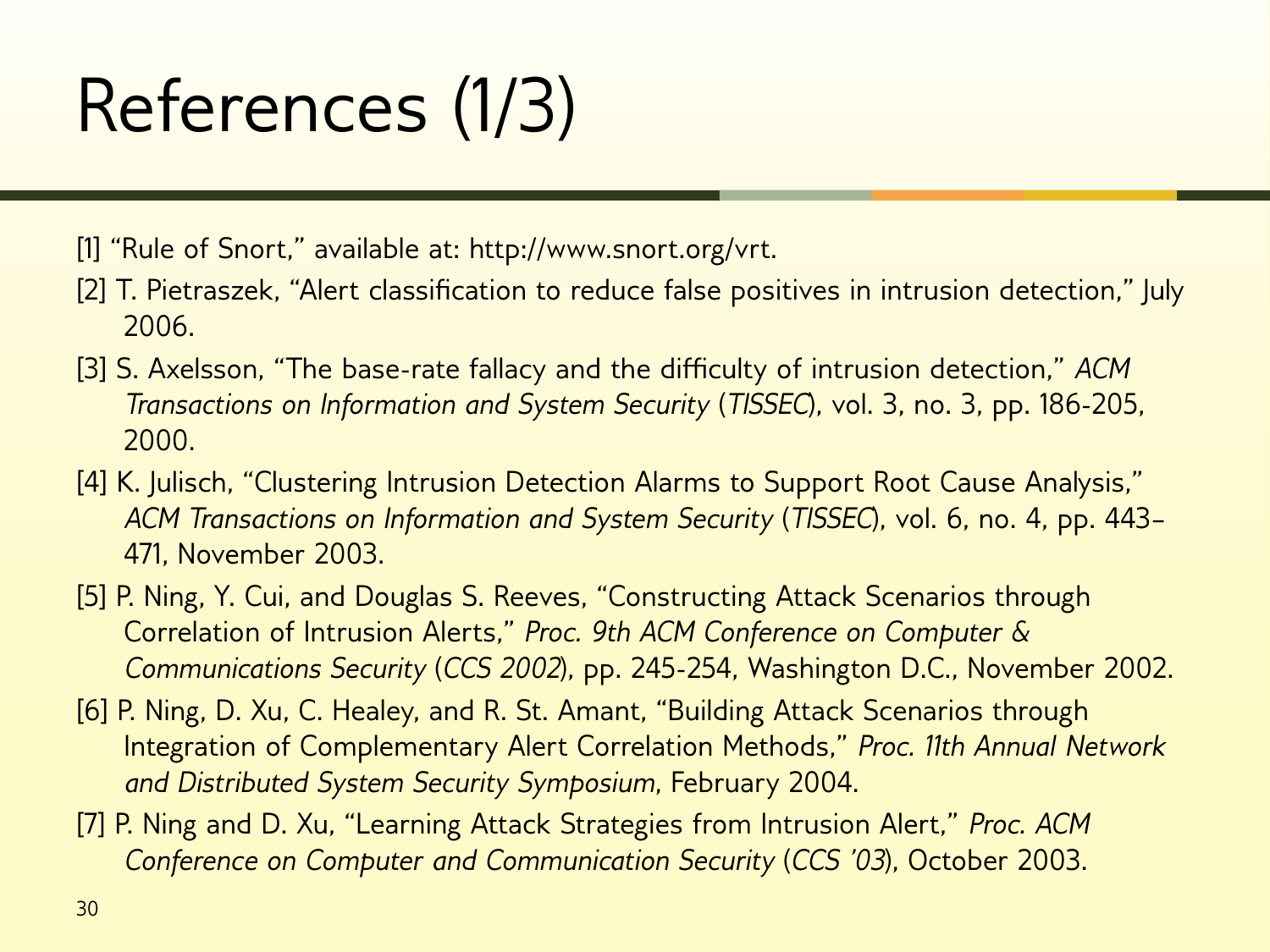

# References (1/3)
[1] “Rule of Snort,” available at: http://www.snort.org/vrt.
[2] T. Pietraszek, “Alert classification to reduce false positives in intrusion detection,” July 2006.
[3] S. Axelsson, “The base-rate fallacy and the difficulty of intrusion detection,” ACM Transactions on Information and System Security (TISSEC), vol. 3, no. 3, pp. 186-205, 2000.
[4] K. Julisch, “Clustering Intrusion Detection Alarms to Support Root Cause Analysis,” ACM Transactions on Information and System Security (TISSEC), vol. 6, no. 4, pp. 443–471, November 2003.
[5] P. Ning, Y. Cui, and Douglas S. Reeves, “Constructing Attack Scenarios through Correlation of Intrusion Alerts,” Proc. 9th ACM Conference on Computer & Communications Security (CCS 2002), pp. 245-254, Washington D.C., November 2002.
[6] P. Ning, D. Xu, C. Healey, and R. St. Amant, “Building Attack Scenarios through Integration of Complementary Alert Correlation Methods,” Proc. 11th Annual Network and Distributed System Security Symposium, February 2004.
[7] P. Ning and D. Xu, “Learning Attack Strategies from Intrusion Alert,” Proc. ACM Conference on Computer and Communication Security (CCS ’03), October 2003.
30